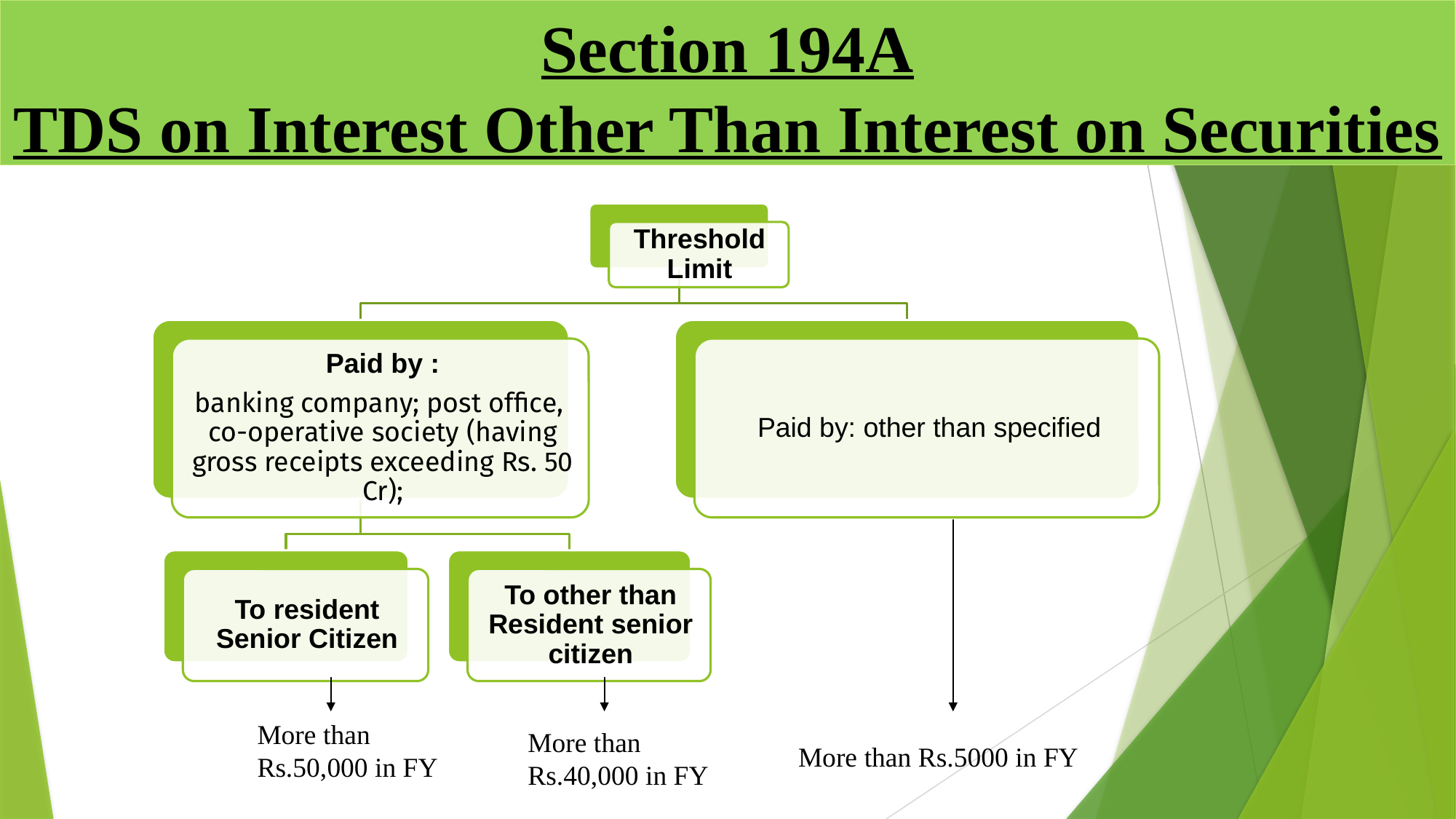

# Section 194A TDS on Interest Other Than Interest on Securities
Threshold Limit
Paid by :
banking company; post office,  co-operative society (having gross receipts exceeding Rs. 50 Cr);
To resident Senior Citizen
To other than Resident senior citizen
Paid by: other than specified
More than Rs.50,000 in FY
More than Rs.40,000 in FY
More than Rs.5000 in FY